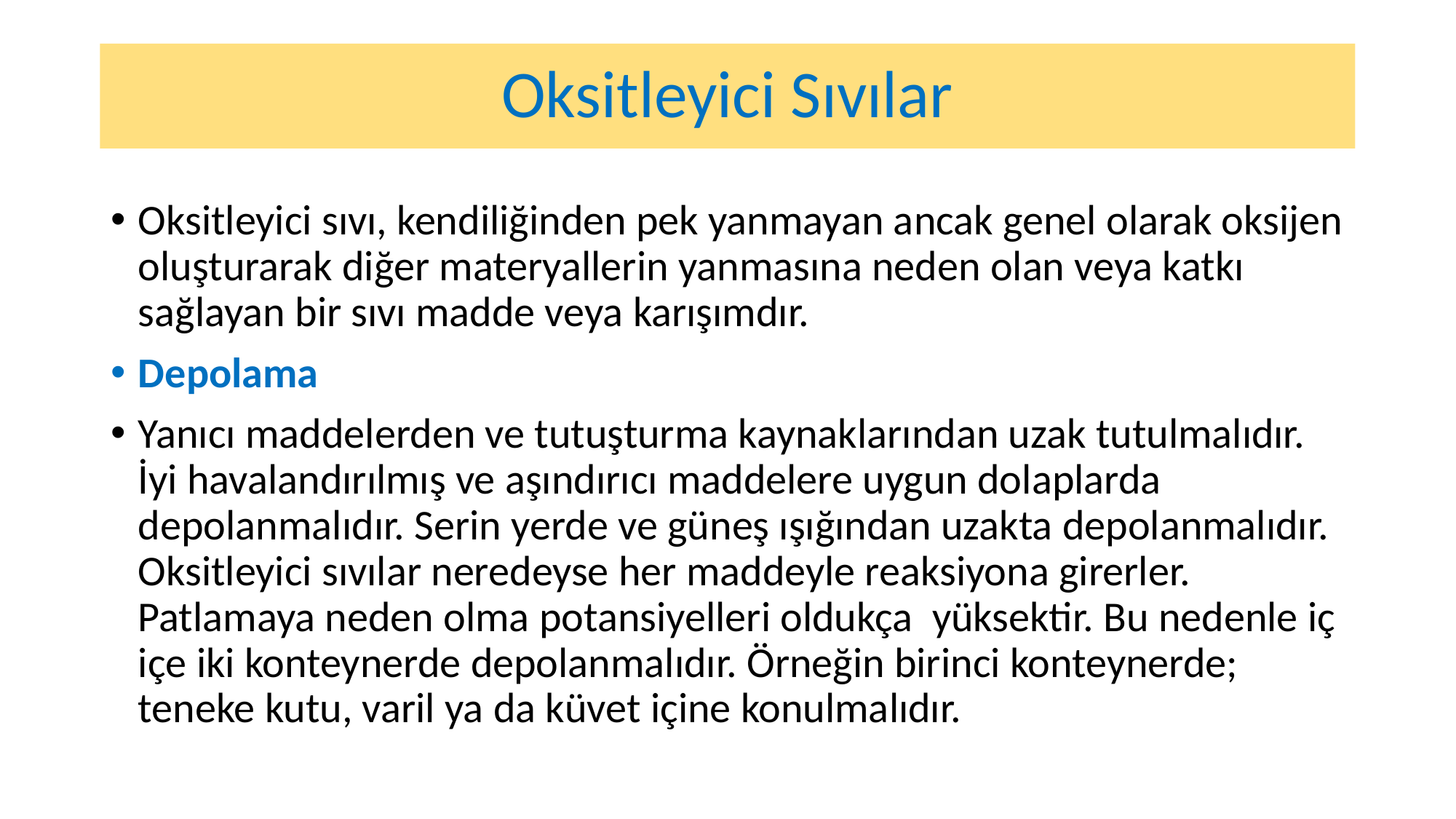

# Oksitleyici Sıvılar
Oksitleyici sıvı, kendiliğinden pek yanmayan ancak genel olarak oksijen oluşturarak diğer materyallerin yanmasına neden olan veya katkı sağlayan bir sıvı madde veya karışımdır.
Depolama
Yanıcı maddelerden ve tutuşturma kaynaklarından uzak tutulmalıdır. İyi havalandırılmış ve aşındırıcı maddelere uygun dolaplarda depolanmalıdır. Serin yerde ve güneş ışığından uzakta depolanmalıdır. Oksitleyici sıvılar neredeyse her maddeyle reaksiyona girerler. Patlamaya neden olma potansiyelleri oldukça  yüksektir. Bu nedenle iç içe iki konteynerde depolanmalıdır. Örneğin birinci konteynerde; teneke kutu, varil ya da küvet içine konulmalıdır.